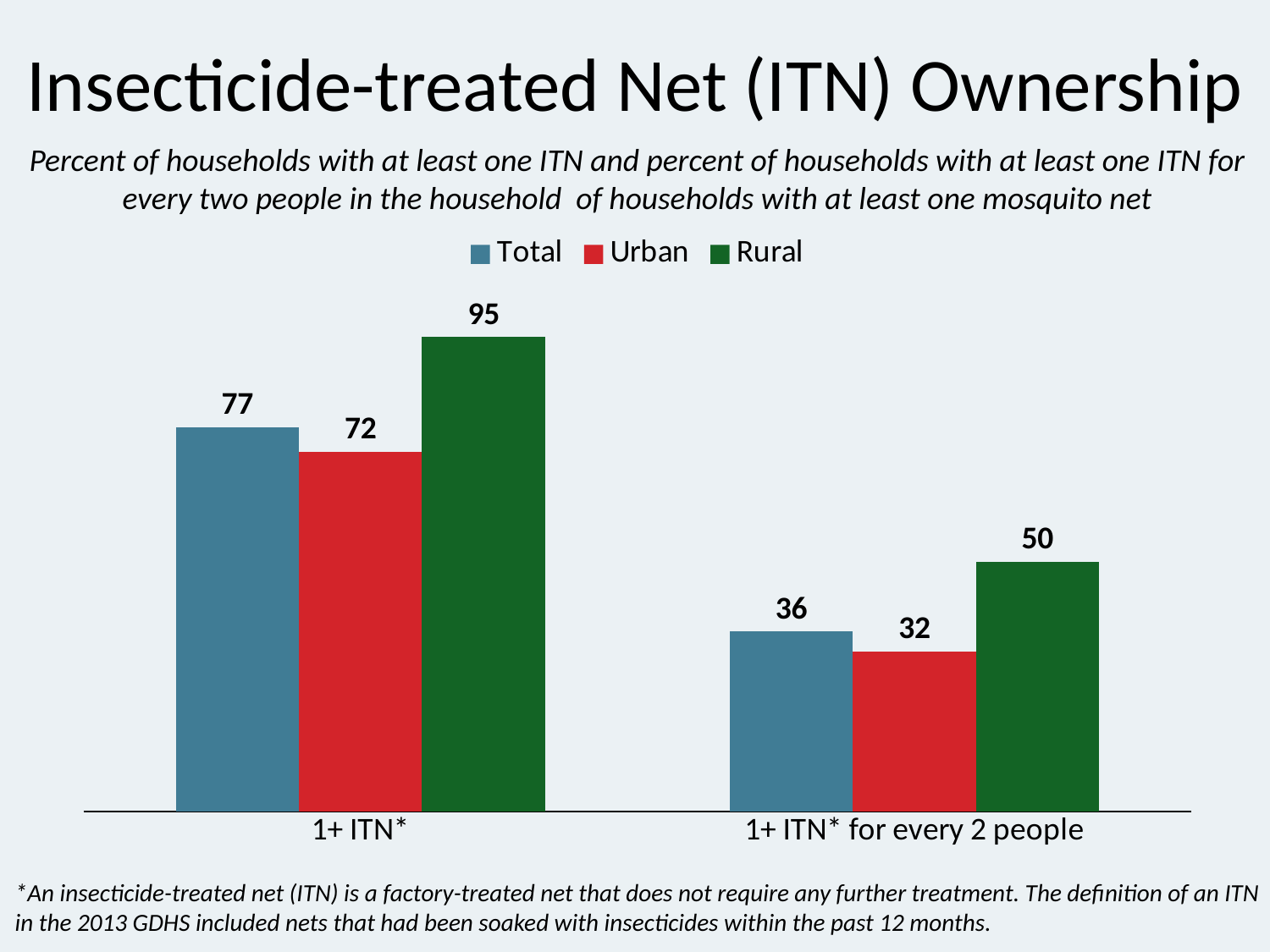

# Insecticide-treated Net (ITN) Ownership
Percent of households with at least one ITN and percent of households with at least one ITN for every two people in the household  of households with at least one mosquito net

### Chart

| Category | Total | Urban | Rural |
|---|---|---|---|
| 1+ ITN* | 77.0 | 72.0 | 95.0 |
| 1+ ITN* for every 2 people | 36.0 | 32.0 | 50.0 |
*An insecticide-treated net (ITN) is a factory-treated net that does not require any further treatment. The definition of an ITN in the 2013 GDHS included nets that had been soaked with insecticides within the past 12 months.